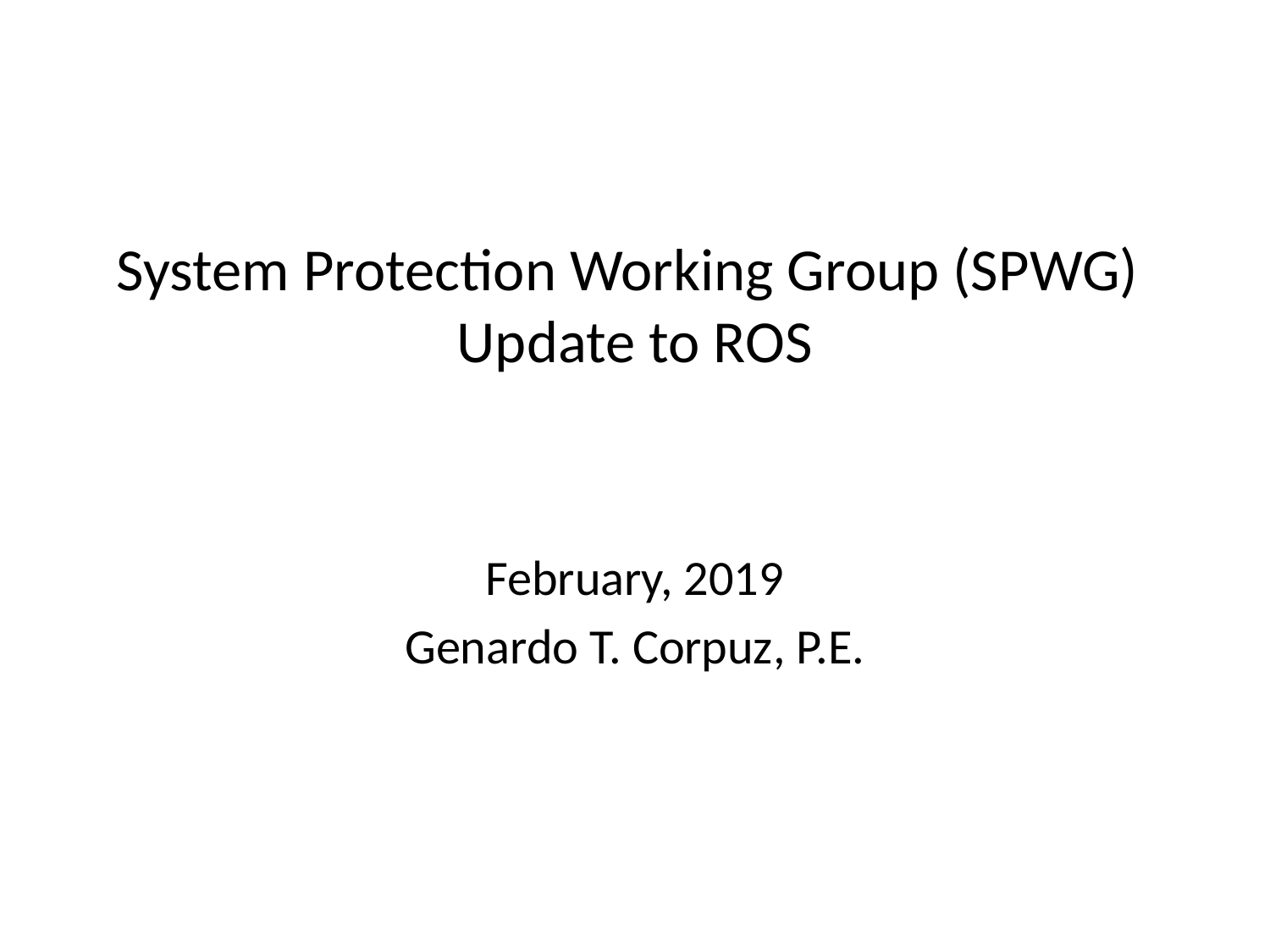

# System Protection Working Group (SPWG) Update to ROS
February, 2019
Genardo T. Corpuz, P.E.